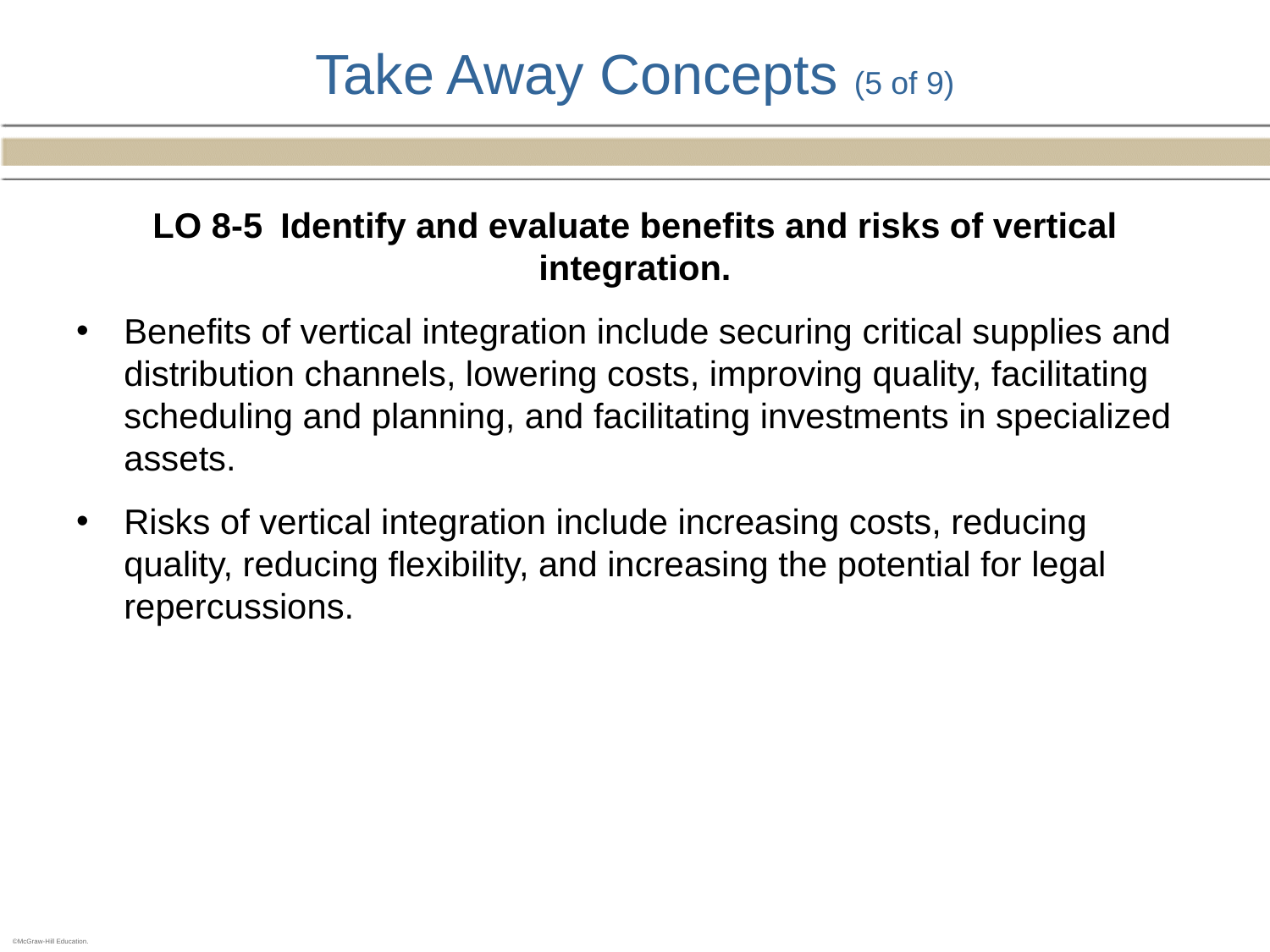

# Take Away Concepts (5 of 9)
LO 8-5 Identify and evaluate benefits and risks of vertical integration.
Benefits of vertical integration include securing critical supplies and distribution channels, lowering costs, improving quality, facilitating scheduling and planning, and facilitating investments in specialized assets.
Risks of vertical integration include increasing costs, reducing quality, reducing flexibility, and increasing the potential for legal repercussions.